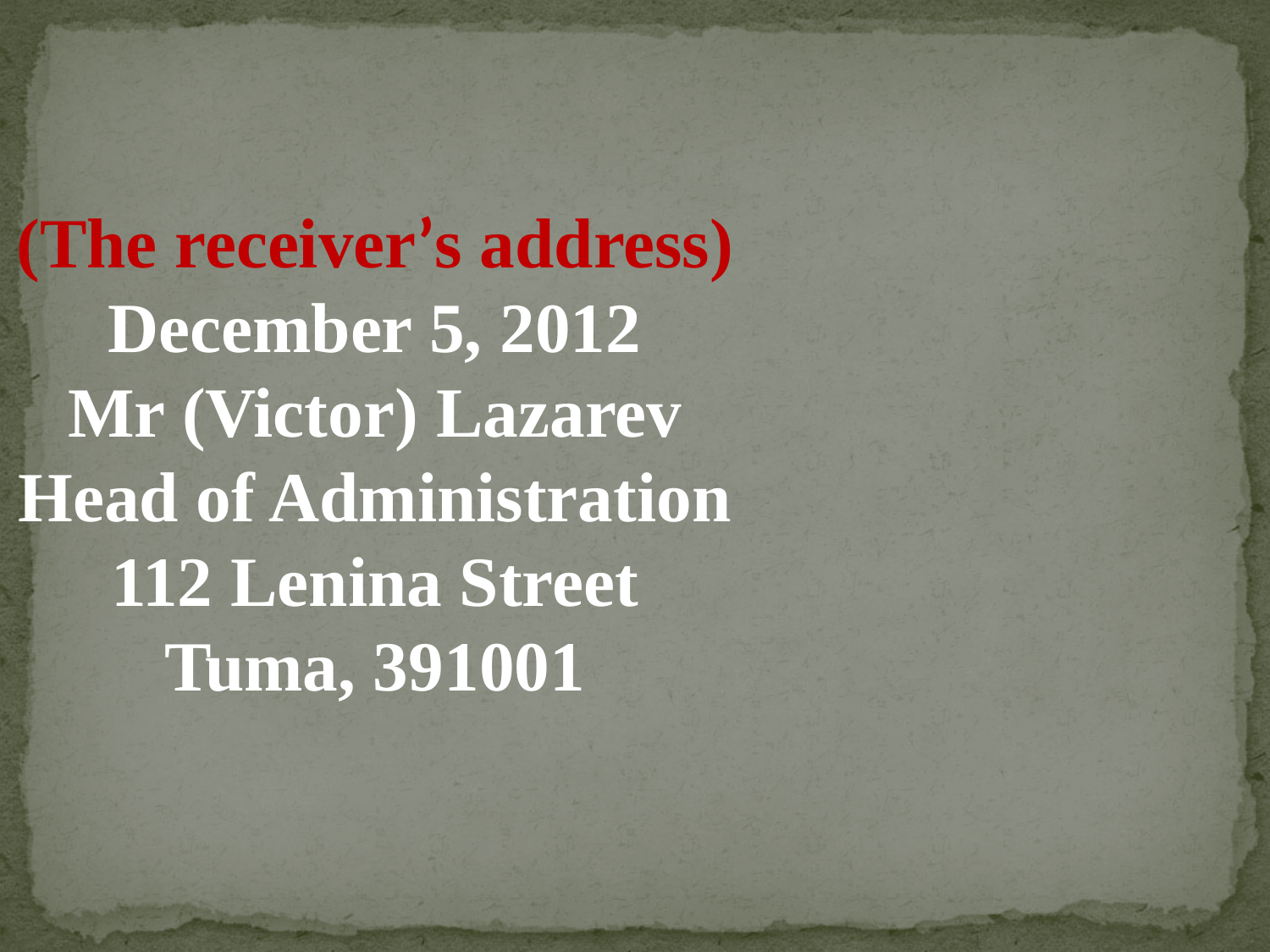

(The receiver’s address)
December 5, 2012
Mr (Victor) Lazarev
Head of Administration
112 Lenina Street
Tuma, 391001